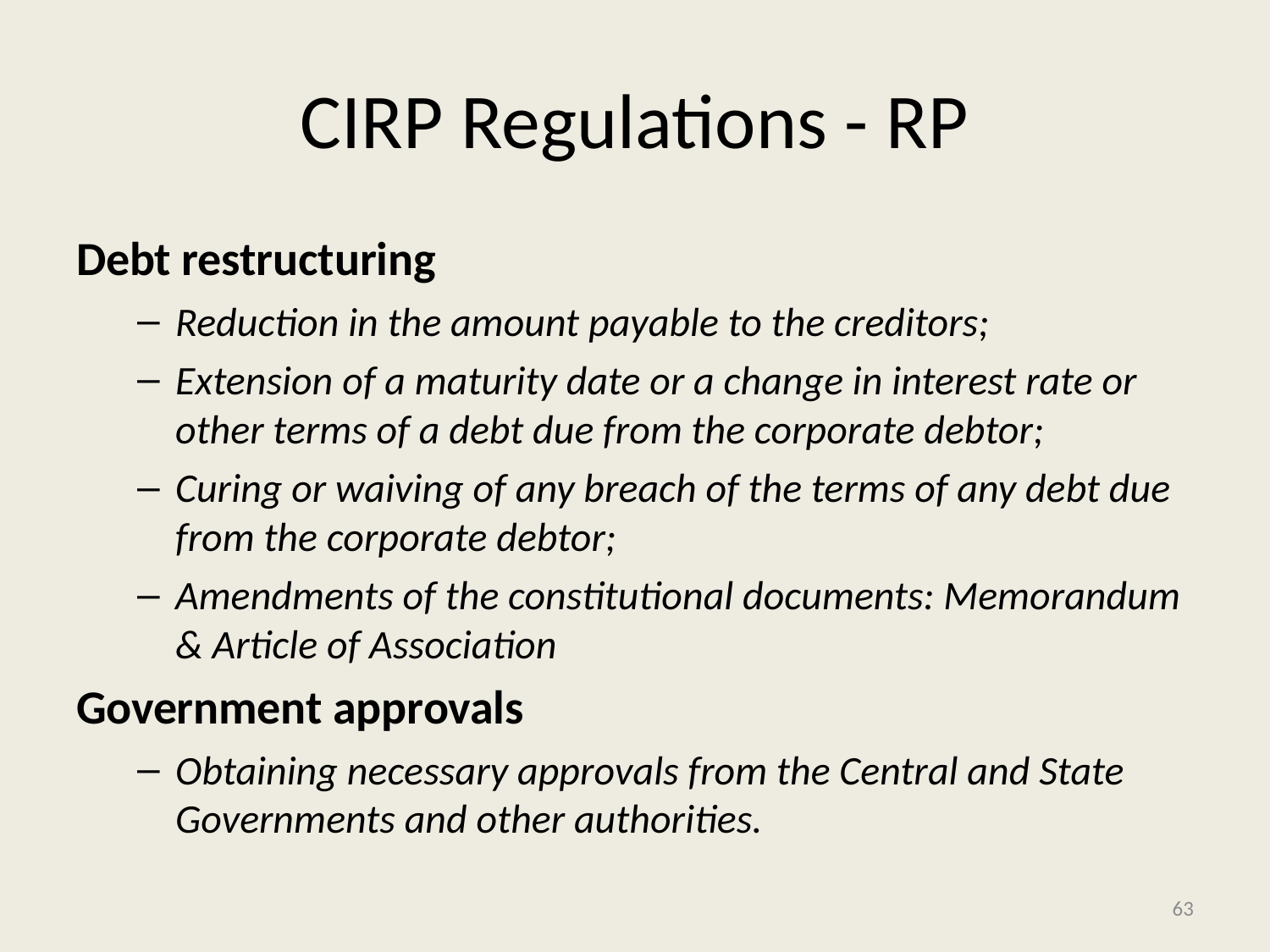

# CIRP Regulations - RP
Debt restructuring
Reduction in the amount payable to the creditors;
Extension of a maturity date or a change in interest rate or other terms of a debt due from the corporate debtor;
Curing or waiving of any breach of the terms of any debt due from the corporate debtor;
Amendments of the constitutional documents: Memorandum & Article of Association
Government approvals
Obtaining necessary approvals from the Central and State Governments and other authorities.

63